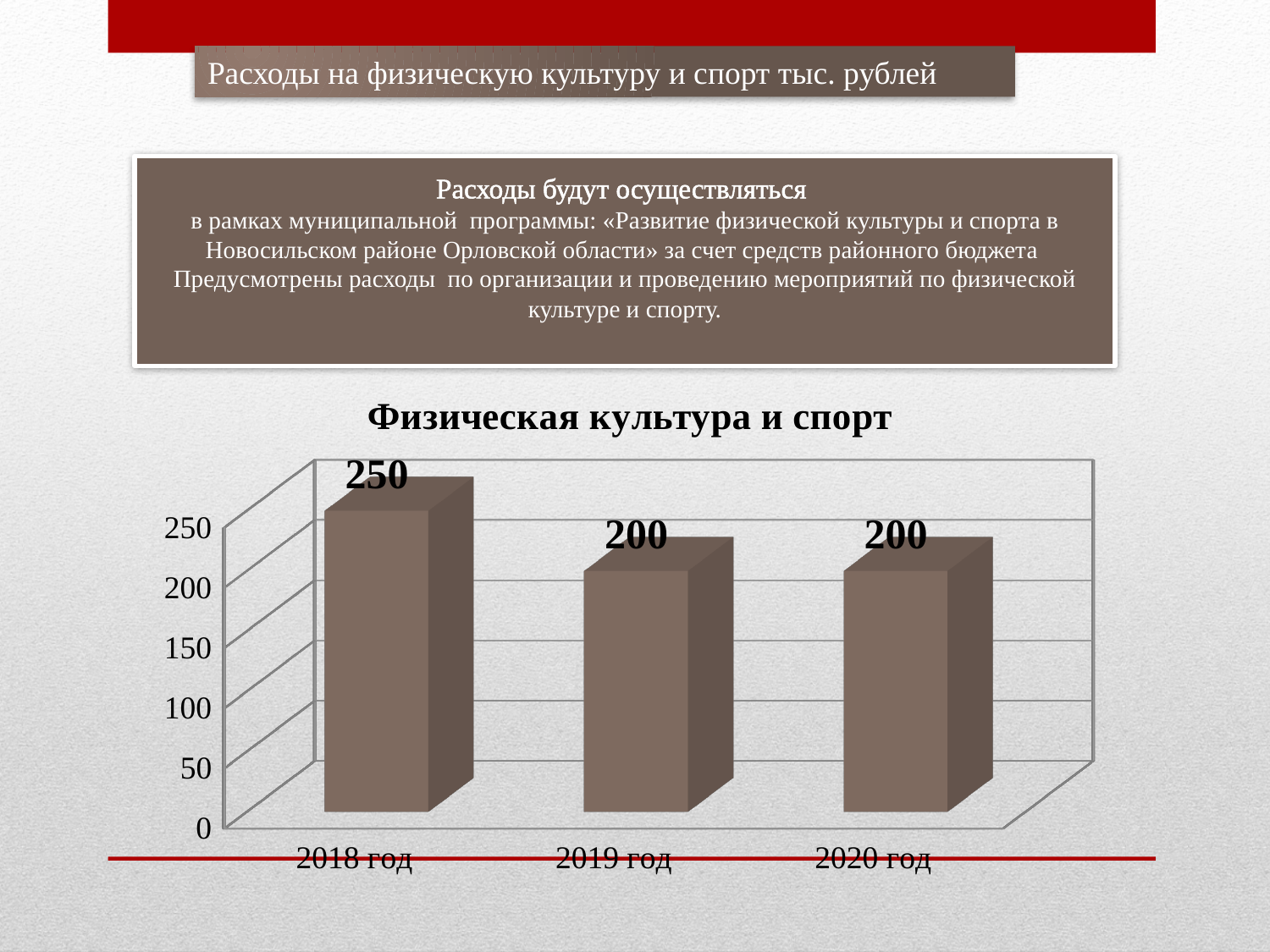

Расходы на физическую культуру и спорт тыс. рублей
Расходы будут осуществляться
в рамках муниципальной  программы: «Развитие физической культуры и спорта в Новосильском районе Орловской области» за счет средств районного бюджета
Предусмотрены расходы  по организации и проведению мероприятий по физической культуре и спорту.

[unsupported chart]